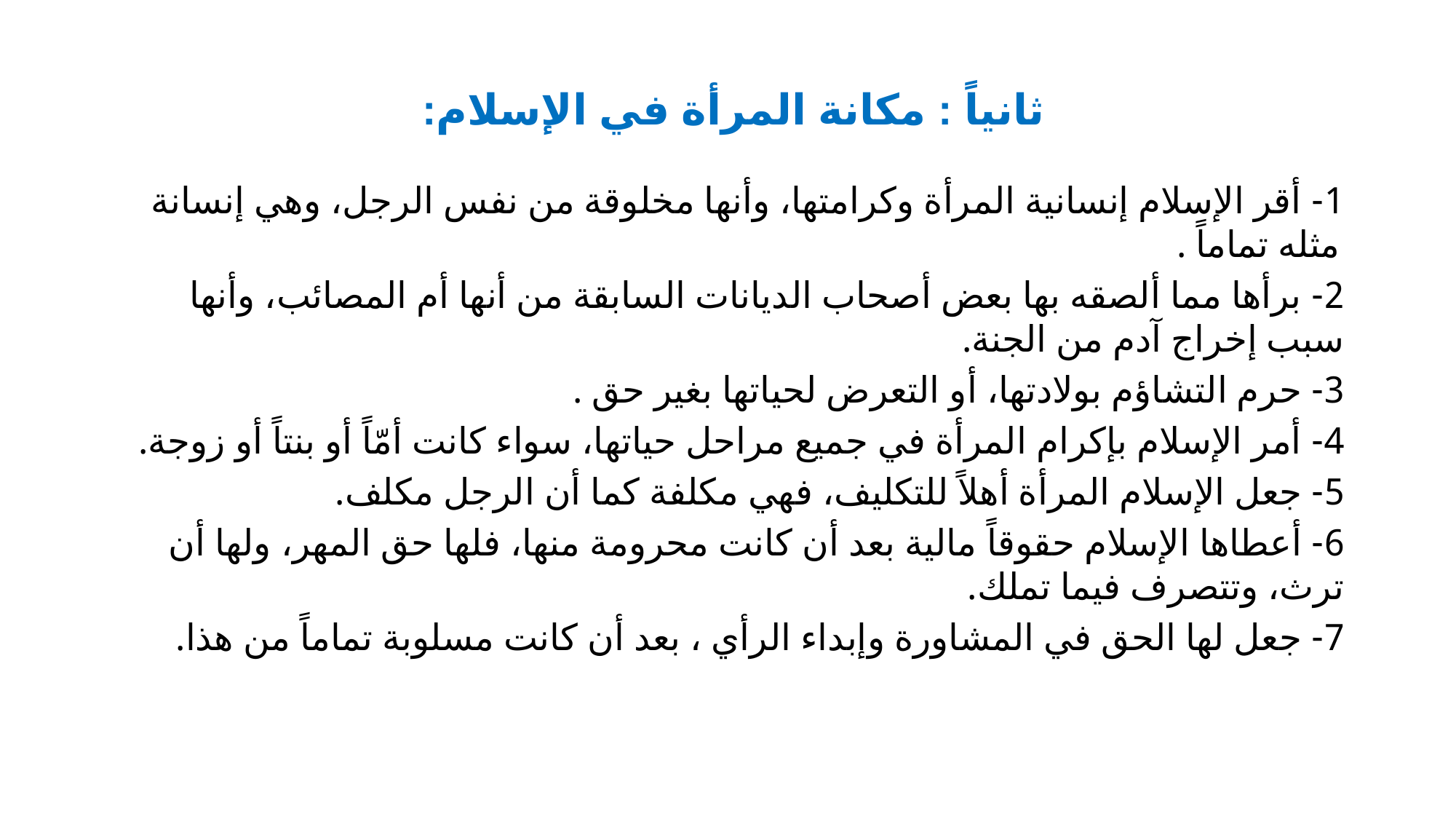

# ثانياً : مكانة المرأة في الإسلام:
1- أقر الإسلام إنسانية المرأة وكرامتها، وأنها مخلوقة من نفس الرجل، وهي إنسانة مثله تماماً .
2- برأها مما ألصقه بها بعض أصحاب الديانات السابقة من أنها أم المصائب، وأنها سبب إخراج آدم من الجنة.
3- حرم التشاؤم بولادتها، أو التعرض لحياتها بغير حق .
4- أمر الإسلام بإكرام المرأة في جميع مراحل حياتها، سواء كانت أمّاً أو بنتاً أو زوجة.
5- جعل الإسلام المرأة أهلاً للتكليف، فهي مكلفة كما أن الرجل مكلف.
6- أعطاها الإسلام حقوقاً مالية بعد أن كانت محرومة منها، فلها حق المهر، ولها أن ترث، وتتصرف فيما تملك.
7- جعل لها الحق في المشاورة وإبداء الرأي ، بعد أن كانت مسلوبة تماماً من هذا.